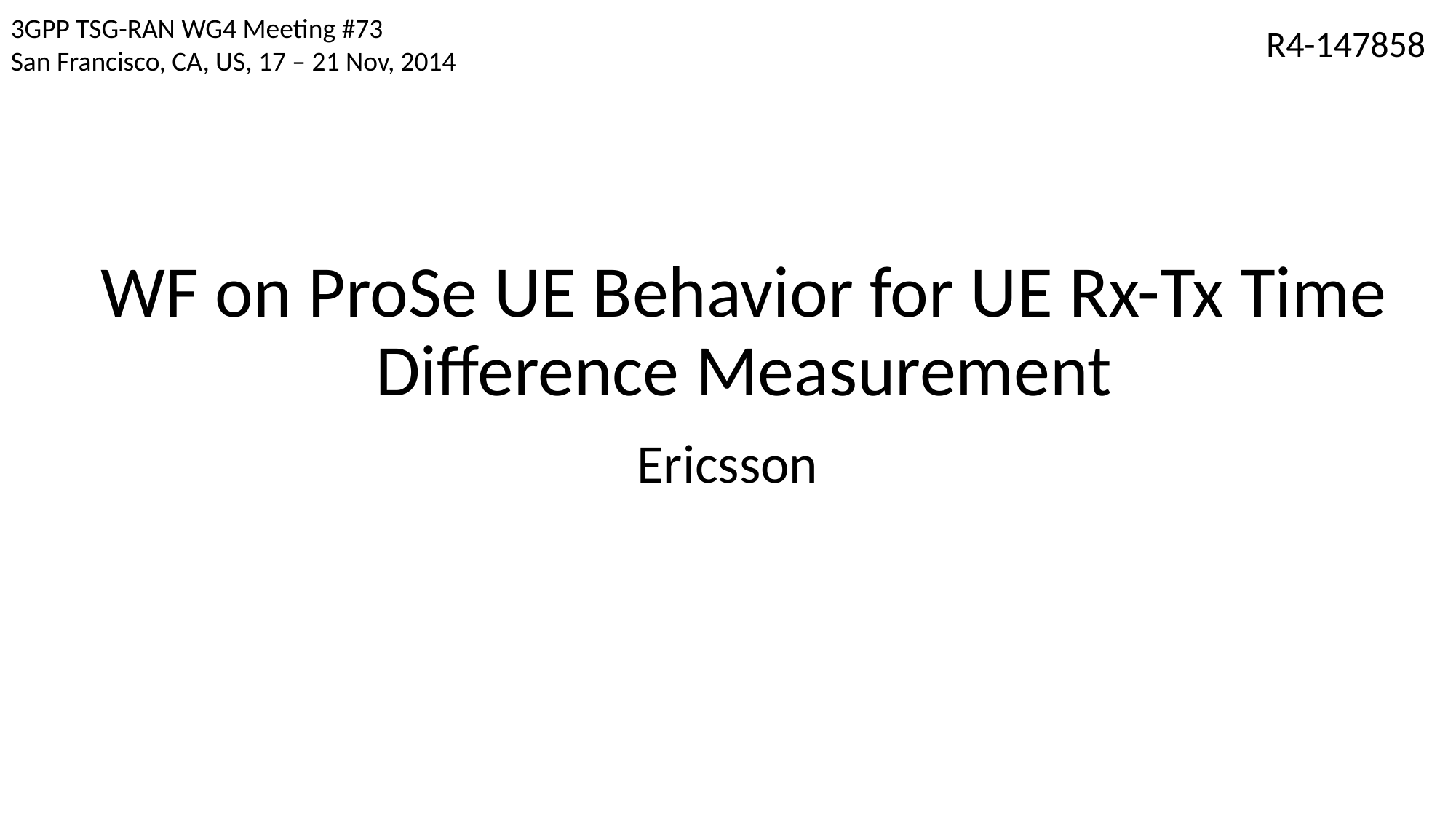

3GPP TSG-RAN WG4 Meeting #73
San Francisco, CA, US, 17 – 21 Nov, 2014
R4-147858
# WF on ProSe UE Behavior for UE Rx-Tx Time Difference Measurement
Ericsson